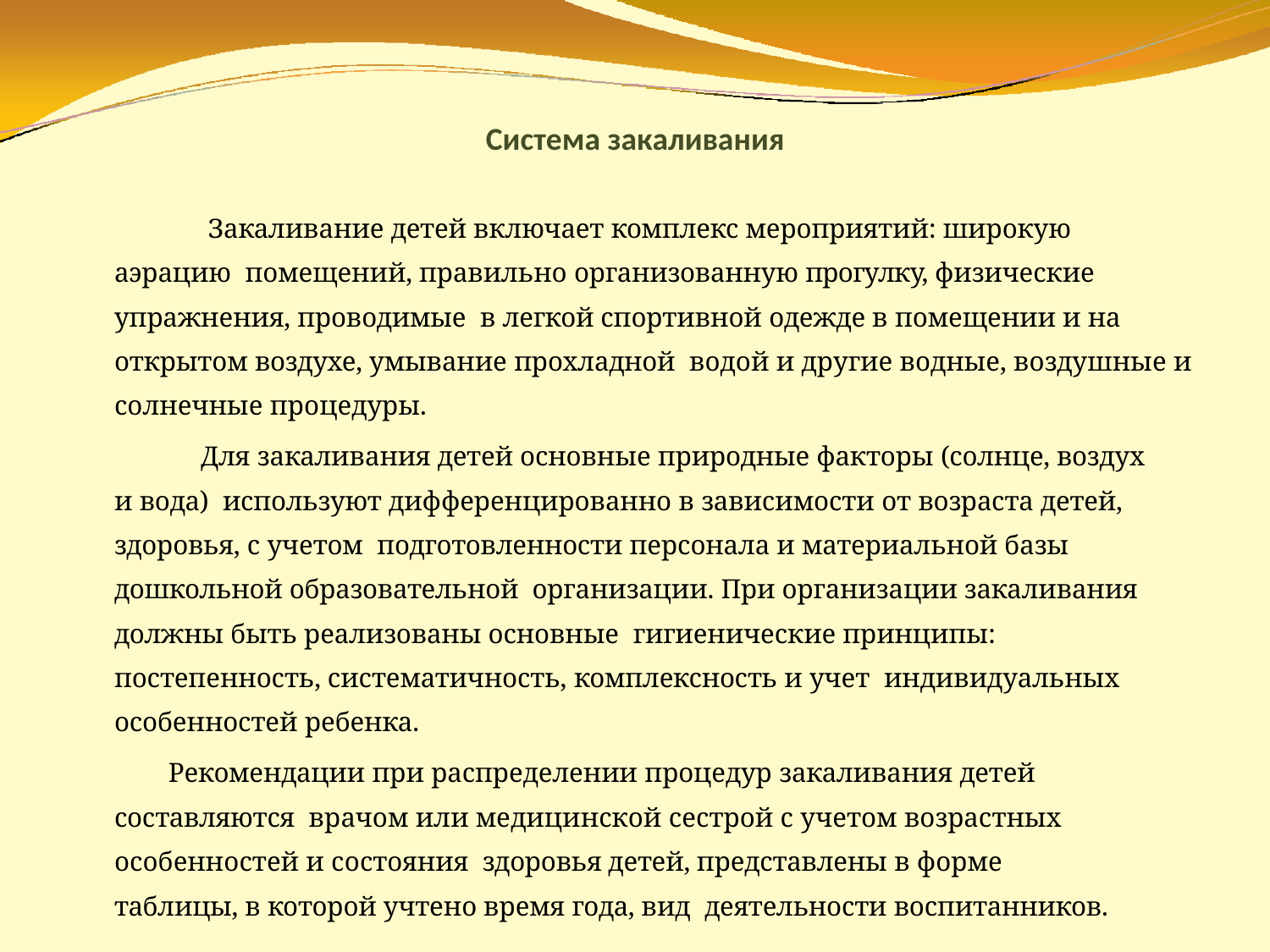

# Система закаливания
Закаливание детей включает комплекс мероприятий: широкую аэрацию  помещений, правильно организованную прогулку, физические упражнения, проводимые  в легкой спортивной одежде в помещении и на открытом воздухе, умывание прохладной  водой и другие водные, воздушные и солнечные процедуры.
Для закаливания детей основные природные факторы (солнце, воздух и вода)  используют дифференцированно в зависимости от возраста детей, здоровья, с учетом  подготовленности персонала и материальной базы дошкольной образовательной  организации. При организации закаливания должны быть реализованы основные  гигиенические принципы: постепенность, систематичность, комплексность и учет  индивидуальных особенностей ребенка.
Рекомендации при распределении процедур закаливания детей составляются  врачом или медицинской сестрой с учетом возрастных особенностей и состояния  здоровья детей, представлены в форме таблицы, в которой учтено время года, вид  деятельности воспитанников.